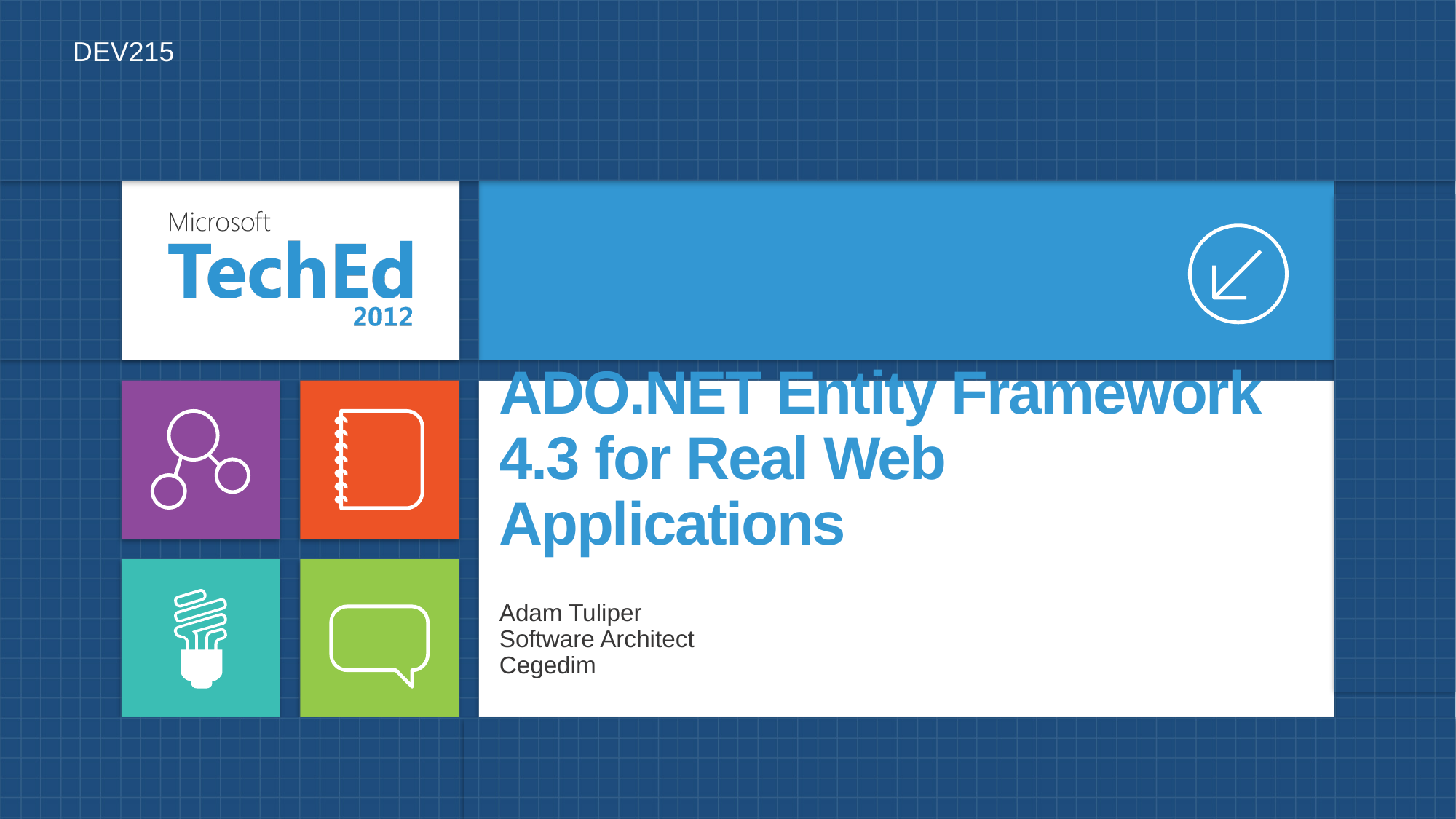

DEV215
# ADO.NET Entity Framework 4.3 for Real Web Applications
Adam Tuliper
Software Architect
Cegedim